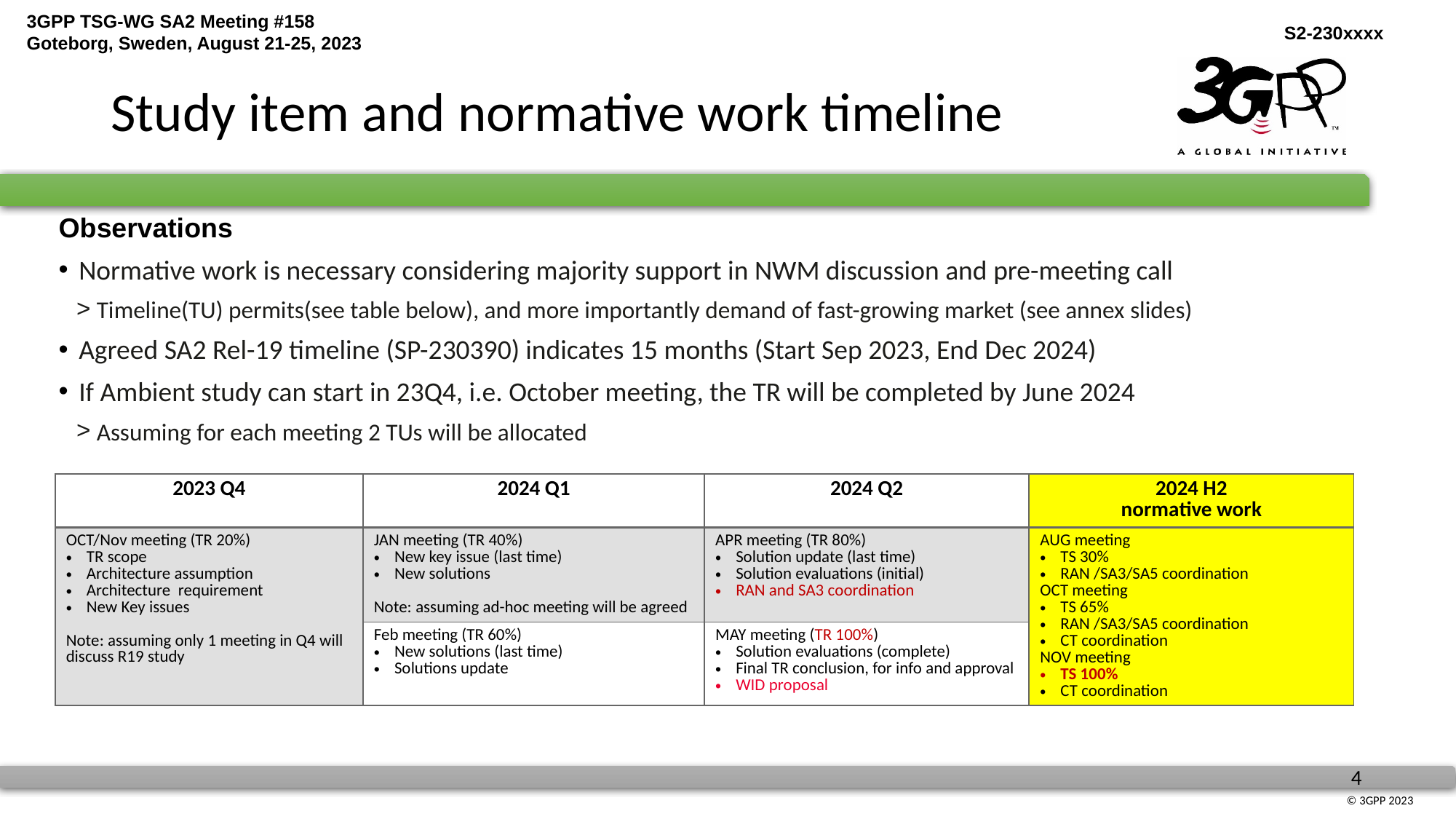

# Study item and normative work timeline
Observations
Normative work is necessary considering majority support in NWM discussion and pre-meeting call
Timeline(TU) permits(see table below), and more importantly demand of fast-growing market (see annex slides)
Agreed SA2 Rel-19 timeline (SP-230390) indicates 15 months (Start Sep 2023, End Dec 2024)
If Ambient study can start in 23Q4, i.e. October meeting, the TR will be completed by June 2024
Assuming for each meeting 2 TUs will be allocated
| 2023 Q4 | 2024 Q1 | 2024 Q2 | 2024 H2 normative work |
| --- | --- | --- | --- |
| OCT/Nov meeting (TR 20%) TR scope Architecture assumption Architecture requirement New Key issues Note: assuming only 1 meeting in Q4 will discuss R19 study | JAN meeting (TR 40%) New key issue (last time) New solutions Note: assuming ad-hoc meeting will be agreed | APR meeting (TR 80%) Solution update (last time) Solution evaluations (initial) RAN and SA3 coordination | AUG meeting TS 30% RAN /SA3/SA5 coordination OCT meeting TS 65% RAN /SA3/SA5 coordination CT coordination NOV meeting TS 100% CT coordination |
|  | Feb meeting (TR 60%) New solutions (last time) Solutions update | MAY meeting (TR 100%) Solution evaluations (complete) Final TR conclusion, for info and approval WID proposal |  |